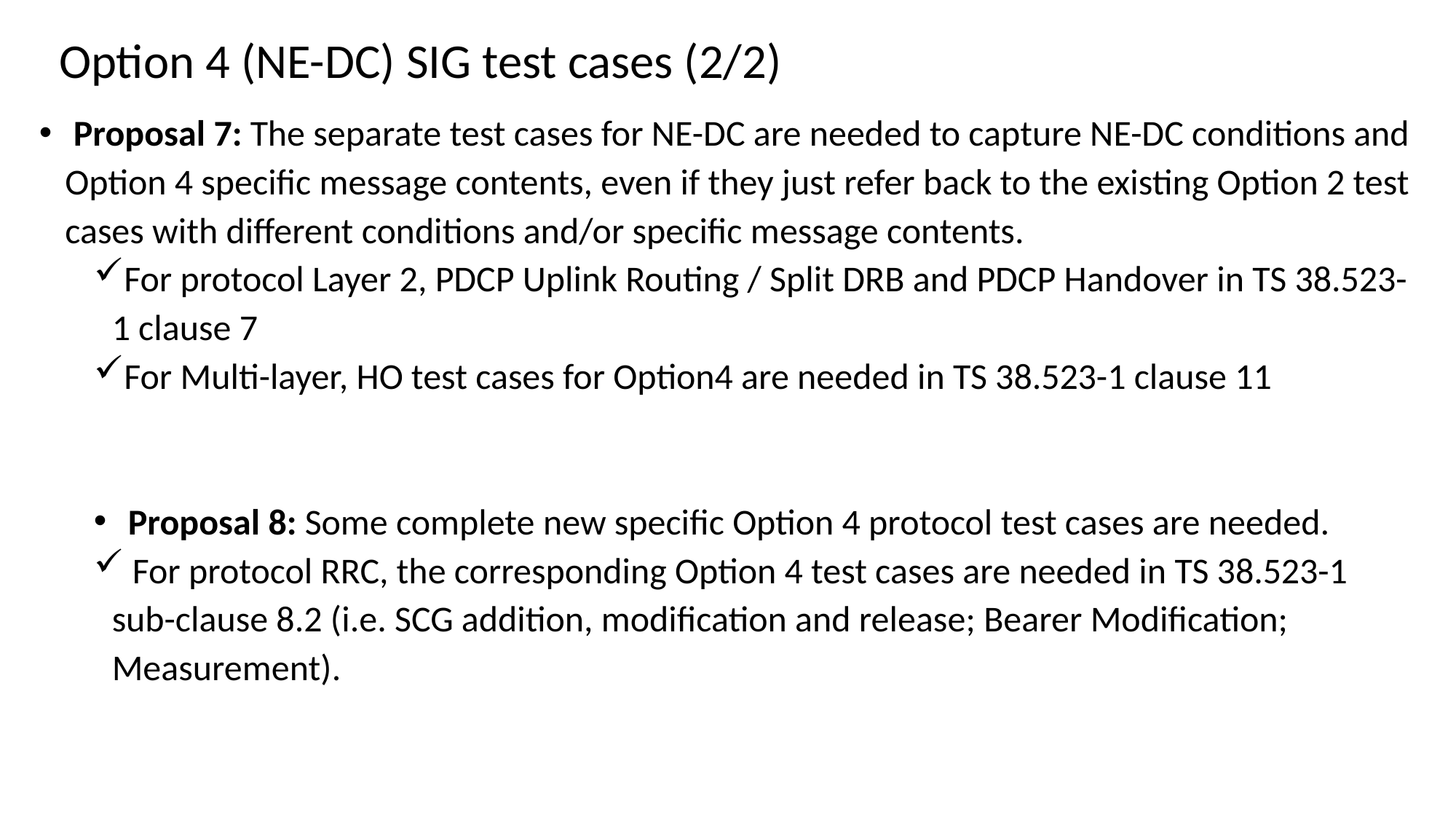

# Option 4 (NE-DC) SIG test cases (2/2)
 Proposal 7: The separate test cases for NE-DC are needed to capture NE-DC conditions and Option 4 specific message contents, even if they just refer back to the existing Option 2 test cases with different conditions and/or specific message contents.
For protocol Layer 2, PDCP Uplink Routing / Split DRB and PDCP Handover in TS 38.523-1 clause 7
For Multi-layer, HO test cases for Option4 are needed in TS 38.523-1 clause 11

 Proposal 8: Some complete new specific Option 4 protocol test cases are needed.
 For protocol RRC, the corresponding Option 4 test cases are needed in TS 38.523-1 sub-clause 8.2 (i.e. SCG addition, modification and release; Bearer Modification; Measurement).